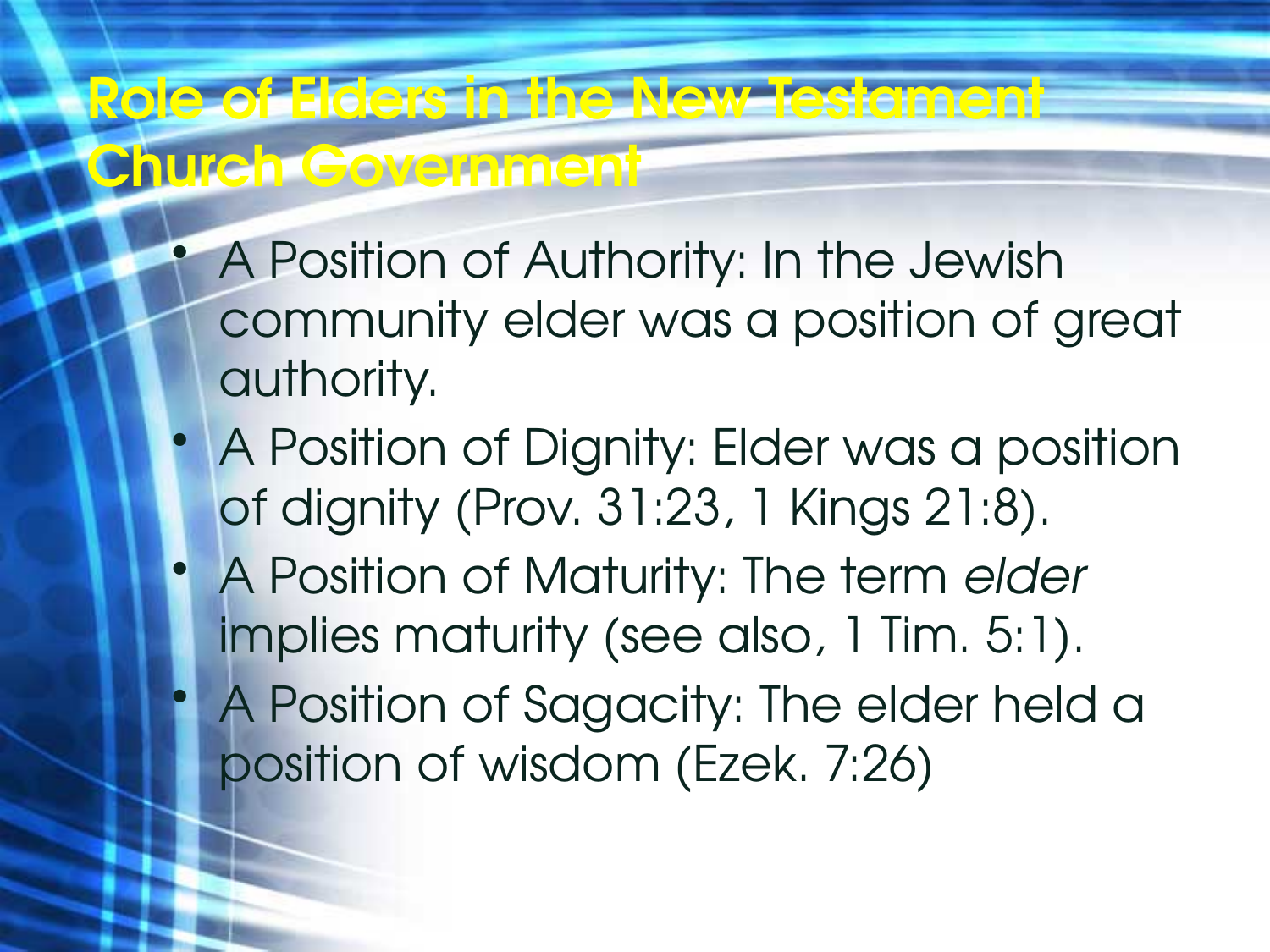

# Role of Elders in the New Testament Church Government
A Position of Authority: In the Jewish community elder was a position of great authority.
A Position of Dignity: Elder was a position of dignity (Prov. 31:23, 1 Kings 21:8).
A Position of Maturity: The term elder implies maturity (see also, 1 Tim. 5:1).
A Position of Sagacity: The elder held a position of wisdom (Ezek. 7:26)